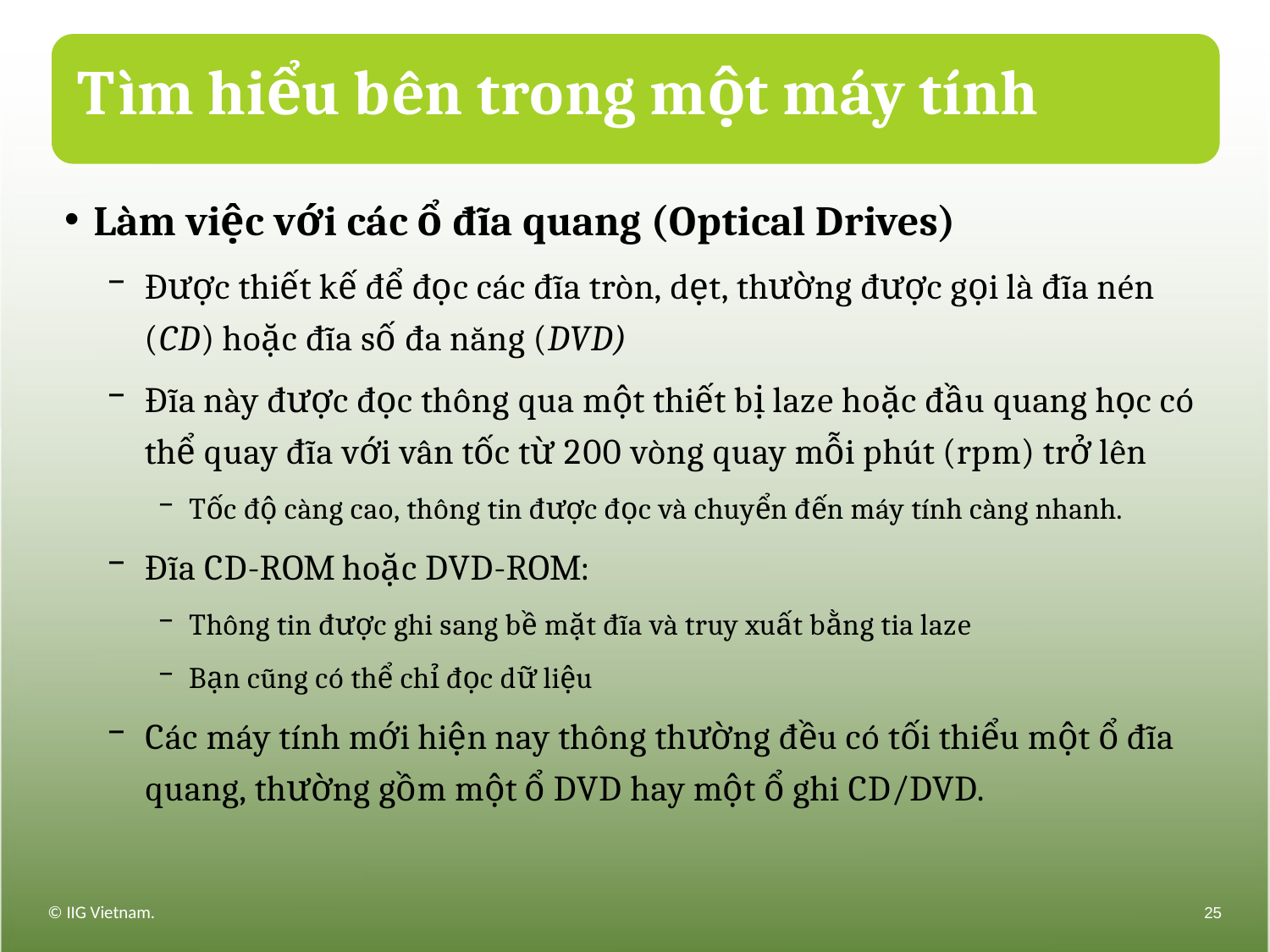

# Tìm hiểu bên trong một máy tính
Làm việc với các ổ đĩa quang (Optical Drives)
Được thiết kế để đọc các đĩa tròn, dẹt, thường được gọi là đĩa nén (CD) hoặc đĩa số đa năng (DVD)
Đĩa này được đọc thông qua một thiết bị laze hoặc đầu quang học có thể quay đĩa với vân tốc từ 200 vòng quay mỗi phút (rpm) trở lên
Tốc độ càng cao, thông tin được đọc và chuyển đến máy tính càng nhanh.
Đĩa CD-ROM hoặc DVD-ROM:
Thông tin được ghi sang bề mặt đĩa và truy xuất bằng tia laze
Bạn cũng có thể chỉ đọc dữ liệu
Các máy tính mới hiện nay thông thường đều có tối thiểu một ổ đĩa quang, thường gồm một ổ DVD hay một ổ ghi CD/DVD.
© IIG Vietnam.
25